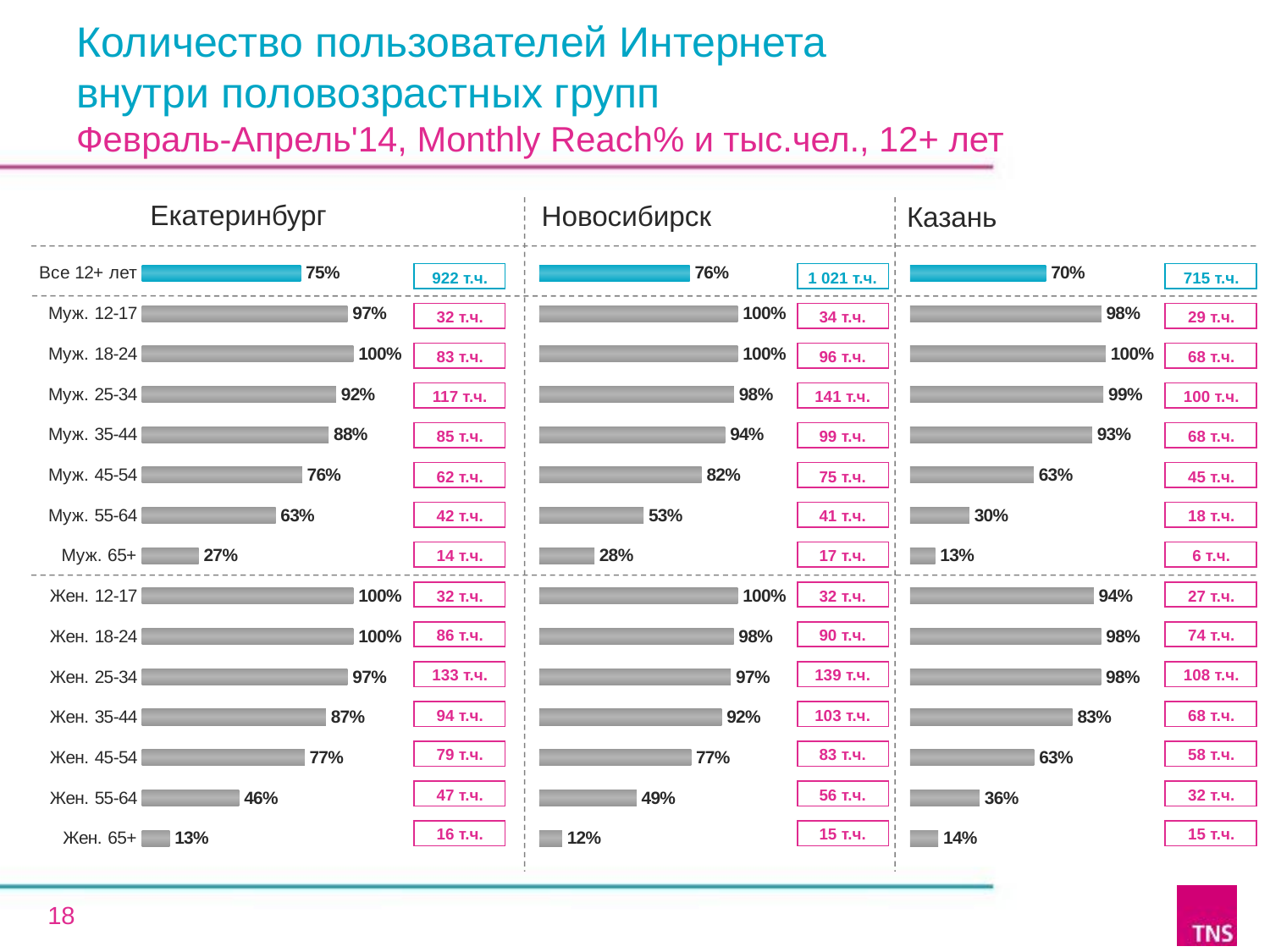

# Количество пользователей Интернета внутри половозрастных групп Февраль-Апрель'14, Monthly Reach% и тыс.чел., 12+ лет
Екатеринбург
Новосибирск
Казань

### Chart

| Category | % |
|---|---|
| Все 12+ лет | 75.1 |
| Муж. 12-17 | 97.2 |
| Муж. 18-24 | 100.0 |
| Муж. 25-34 | 91.8 |
| Муж. 35-44 | 88.3 |
| Муж. 45-54 | 75.7 |
| Муж. 55-64 | 63.2 |
| Муж. 65+ | 26.8 |
| Жен. 12-17 | 100.0 |
| Жен. 18-24 | 100.0 |
| Жен. 25-34 | 97.2 |
| Жен. 35-44 | 87.0 |
| Жен. 45-54 | 76.9 |
| Жен. 55-64 | 45.9 |
| Жен. 65+ | 13.1 |

### Chart

| Category | % |
|---|---|
| Все 12+ лет | 75.8 |
| Муж. 12-17 | 100.0 |
| Муж. 18-24 | 100.0 |
| Муж. 25-34 | 98.1 |
| Муж. 35-44 | 93.6 |
| Муж. 45-54 | 81.8 |
| Муж. 55-64 | 52.6 |
| Муж. 65+ | 27.8 |
| Жен. 12-17 | 100.0 |
| Жен. 18-24 | 98.0 |
| Жен. 25-34 | 96.5 |
| Жен. 35-44 | 91.9 |
| Жен. 45-54 | 76.5 |
| Жен. 55-64 | 49.0 |
| Жен. 65+ | 11.5 |

### Chart

| Category | % |
|---|---|
| Все 12+ лет | 69.5 |
| Муж. 12-17 | 97.8 |
| Муж. 18-24 | 100.0 |
| Муж. 25-34 | 98.8 |
| Муж. 35-44 | 93.1 |
| Муж. 45-54 | 63.2 |
| Муж. 55-64 | 30.3 |
| Муж. 65+ | 12.8 |
| Жен. 12-17 | 93.9 |
| Жен. 18-24 | 97.7 |
| Жен. 25-34 | 97.6 |
| Жен. 35-44 | 83.0 |
| Жен. 45-54 | 63.4 |
| Жен. 55-64 | 35.5 |
| Жен. 65+ | 14.4 |
| 922 т.ч. |
| --- |
| 32 т.ч. |
| 83 т.ч. |
| 117 т.ч. |
| 85 т.ч. |
| 62 т.ч. |
| 42 т.ч. |
| 14 т.ч. |
| 32 т.ч. |
| 86 т.ч. |
| 133 т.ч. |
| 94 т.ч. |
| 79 т.ч. |
| 47 т.ч. |
| 16 т.ч. |
| 1 021 т.ч. |
| --- |
| 34 т.ч. |
| 96 т.ч. |
| 141 т.ч. |
| 99 т.ч. |
| 75 т.ч. |
| 41 т.ч. |
| 17 т.ч. |
| 32 т.ч. |
| 90 т.ч. |
| 139 т.ч. |
| 103 т.ч. |
| 83 т.ч. |
| 56 т.ч. |
| 15 т.ч. |
| 715 т.ч. |
| --- |
| 29 т.ч. |
| 68 т.ч. |
| 100 т.ч. |
| 68 т.ч. |
| 45 т.ч. |
| 18 т.ч. |
| 6 т.ч. |
| 27 т.ч. |
| 74 т.ч. |
| 108 т.ч. |
| 68 т.ч. |
| 58 т.ч. |
| 32 т.ч. |
| 15 т.ч. |

18